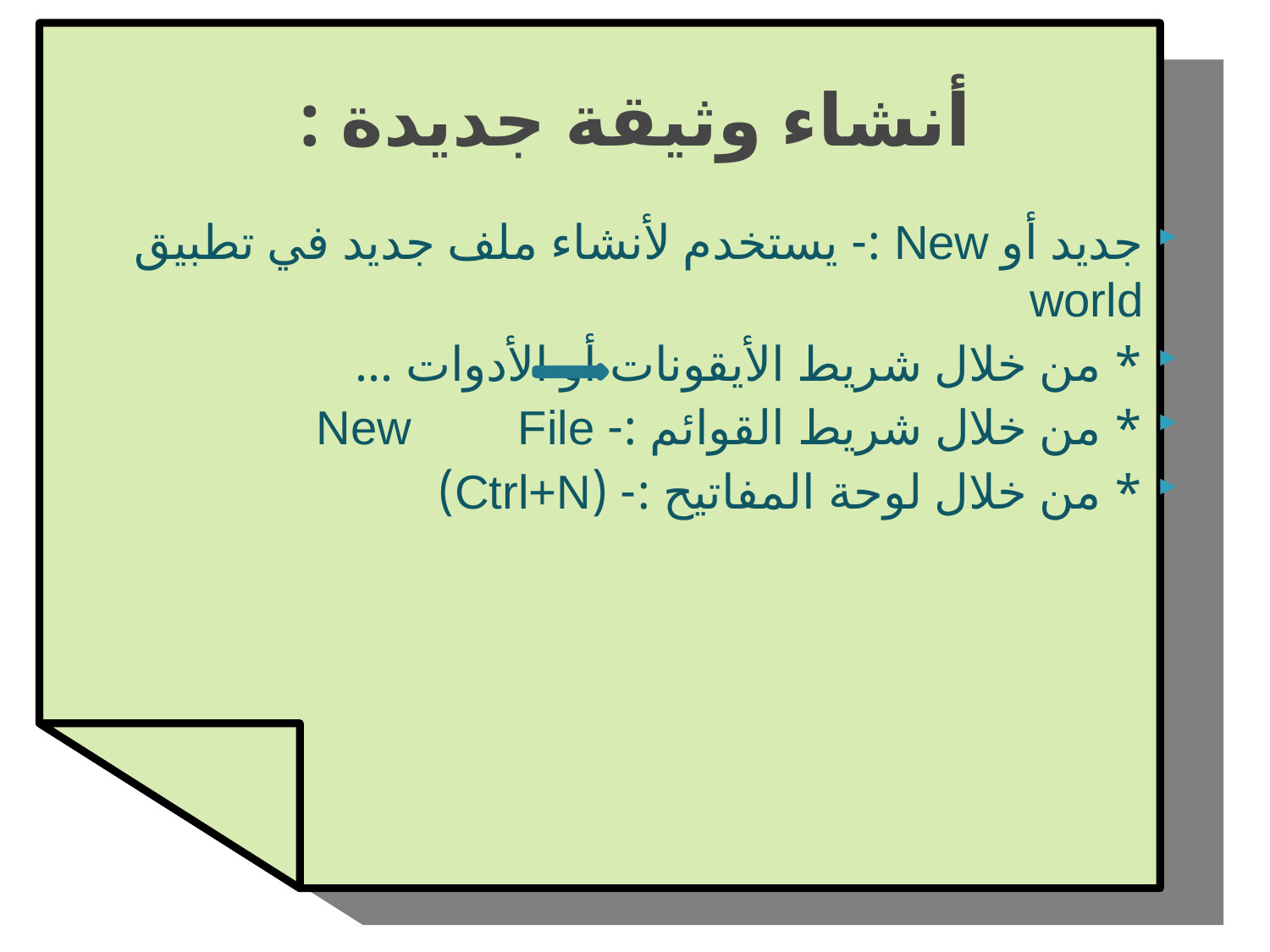

# أنشاء وثيقة جديدة :
جديد أو New :- يستخدم لأنشاء ملف جديد في تطبيق world
* من خلال شريط الأيقونات أو الأدوات ...
* من خلال شريط القوائم :- New        File
* من خلال لوحة المفاتيح :- (Ctrl+N)